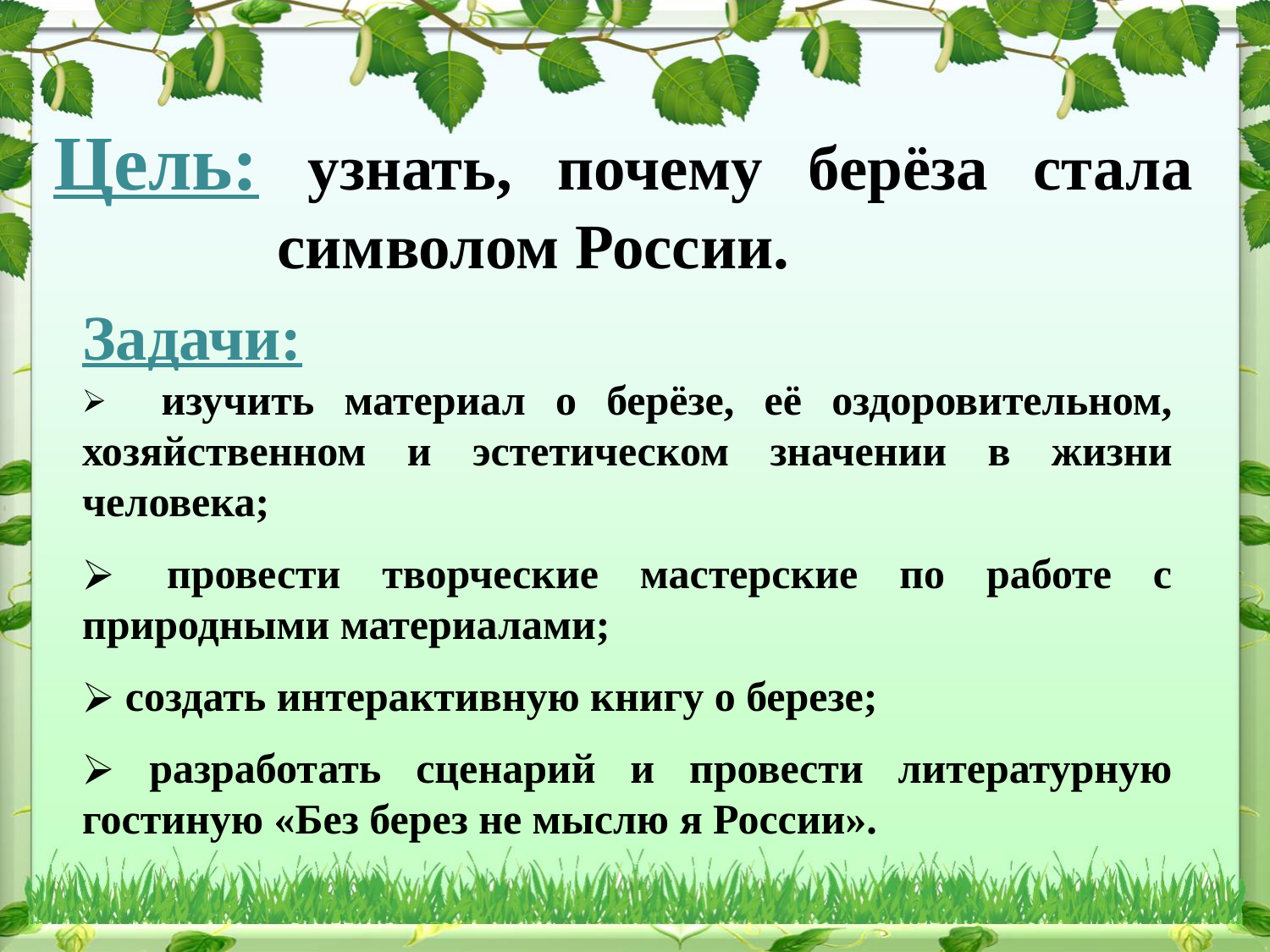

Цель: узнать, почему берёза стала символом России.
Задачи:
  изучить материал о берёзе, её оздоровительном, хозяйственном и эстетическом значении в жизни человека;

  провести творческие мастерские по работе с природными материалами;

 создать интерактивную книгу о березе;

 разработать сценарий и провести литературную гостиную «Без берез не мыслю я России».